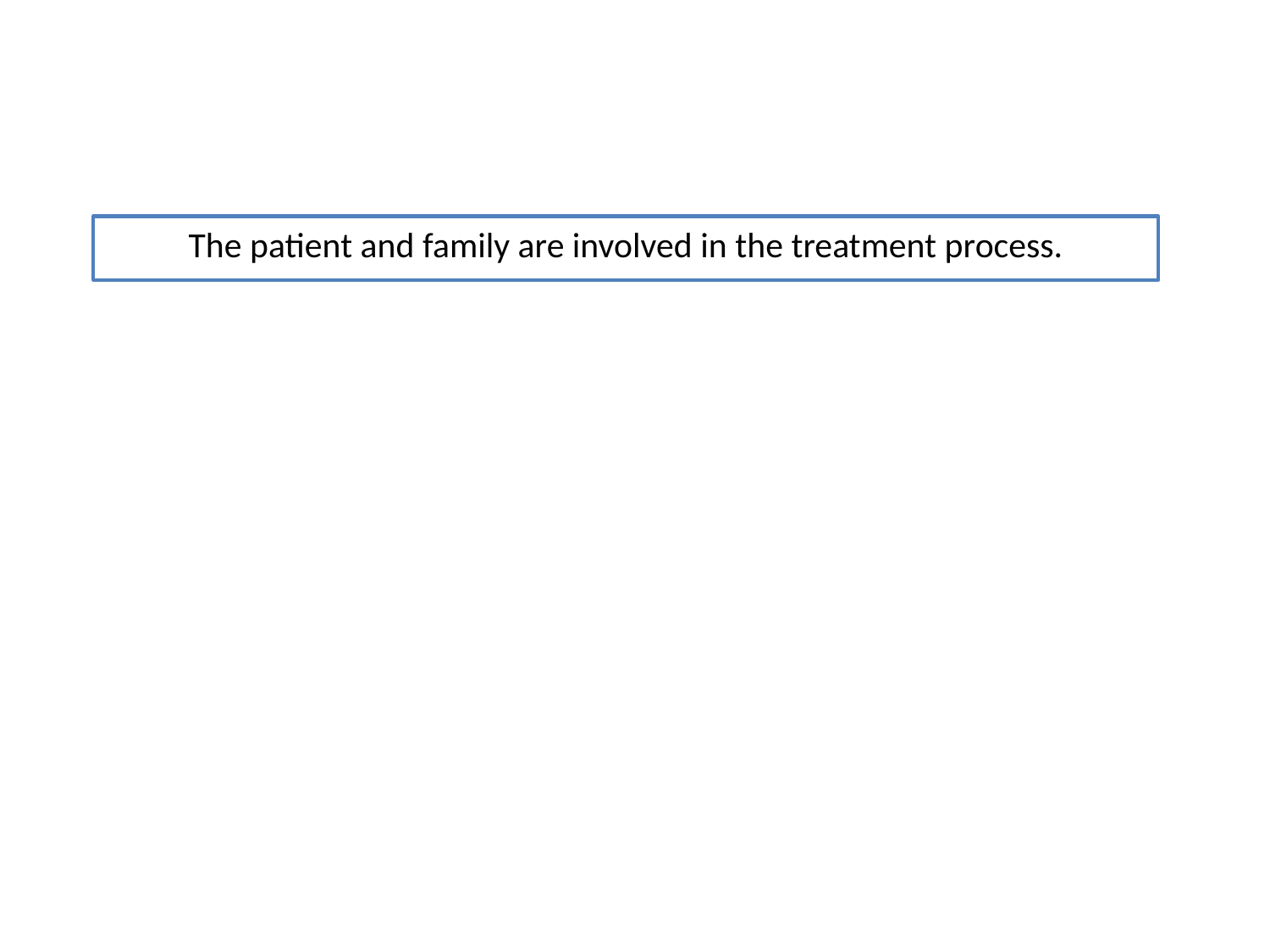

The patient and family are involved in the treatment process.